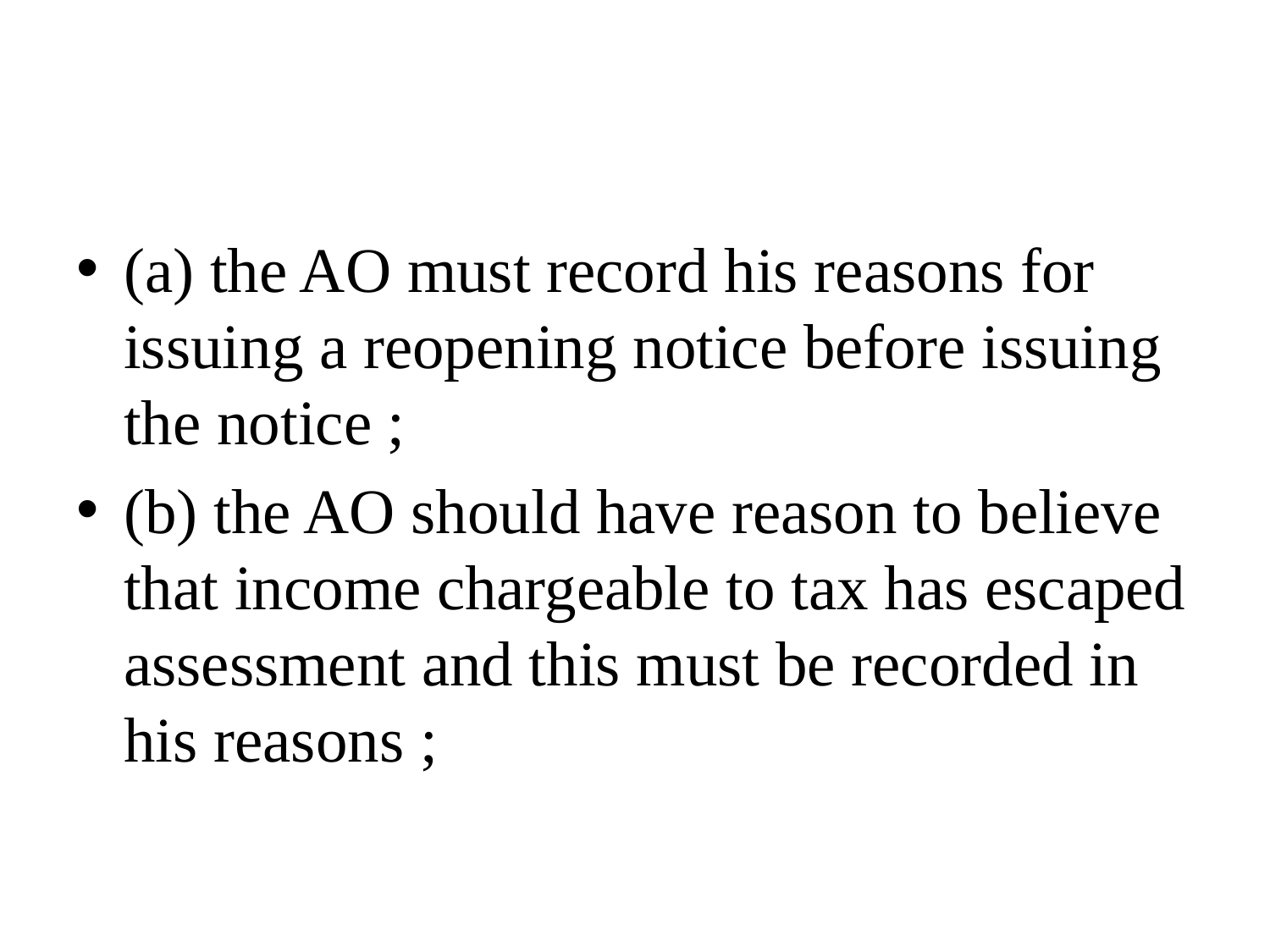

#
(a) the AO must record his reasons for issuing a reopening notice before issuing the notice ;
(b) the AO should have reason to believe that income chargeable to tax has escaped assessment and this must be recorded in his reasons ;